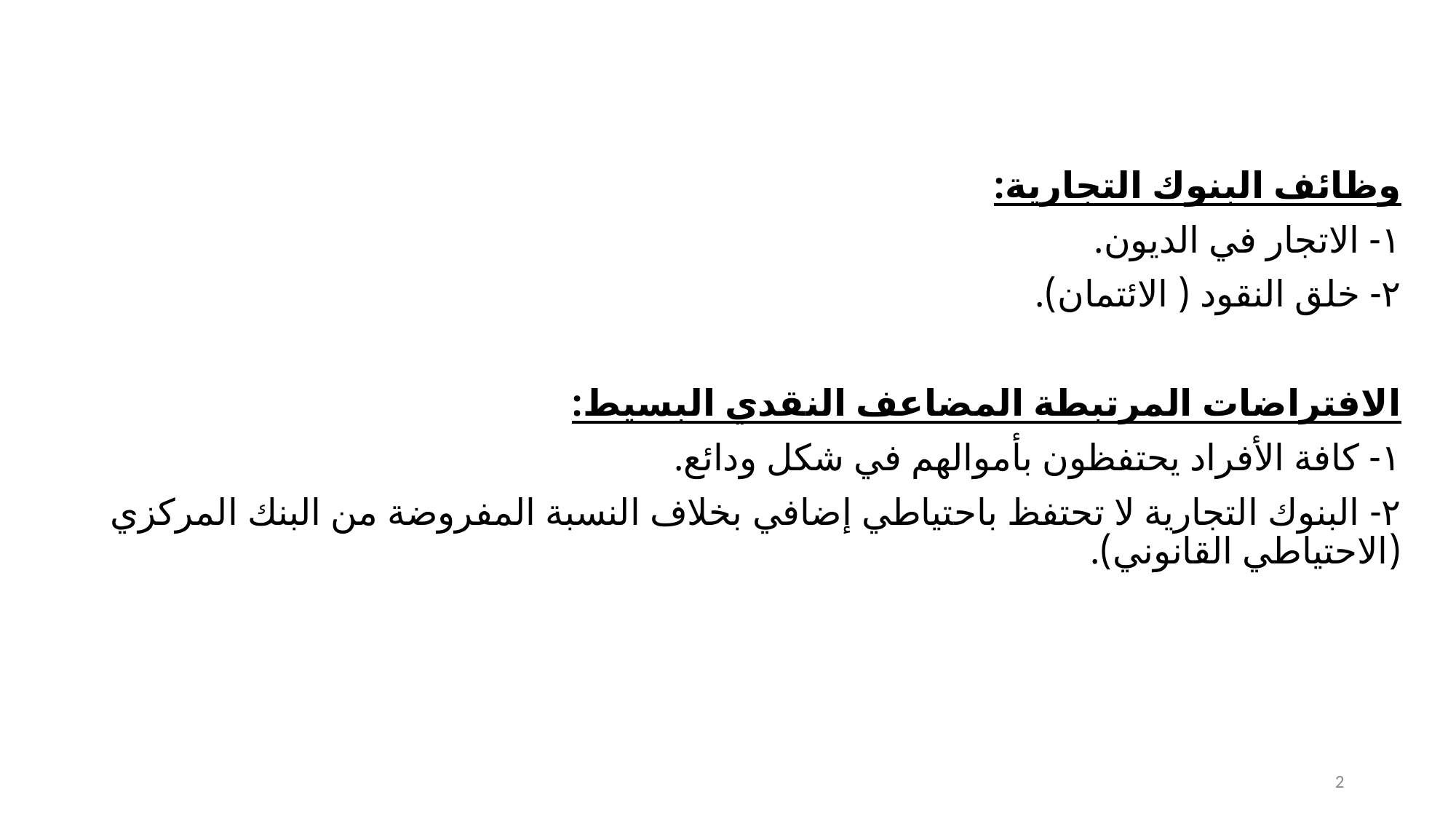

وظائف البنوك التجارية:
١- الاتجار في الديون.
٢- خلق النقود ( الائتمان).

الافتراضات المرتبطة المضاعف النقدي البسيط:
١- كافة الأفراد يحتفظون بأموالهم في شكل ودائع.
٢- البنوك التجارية لا تحتفظ باحتياطي إضافي بخلاف النسبة المفروضة من البنك المركزي (الاحتياطي القانوني).

2